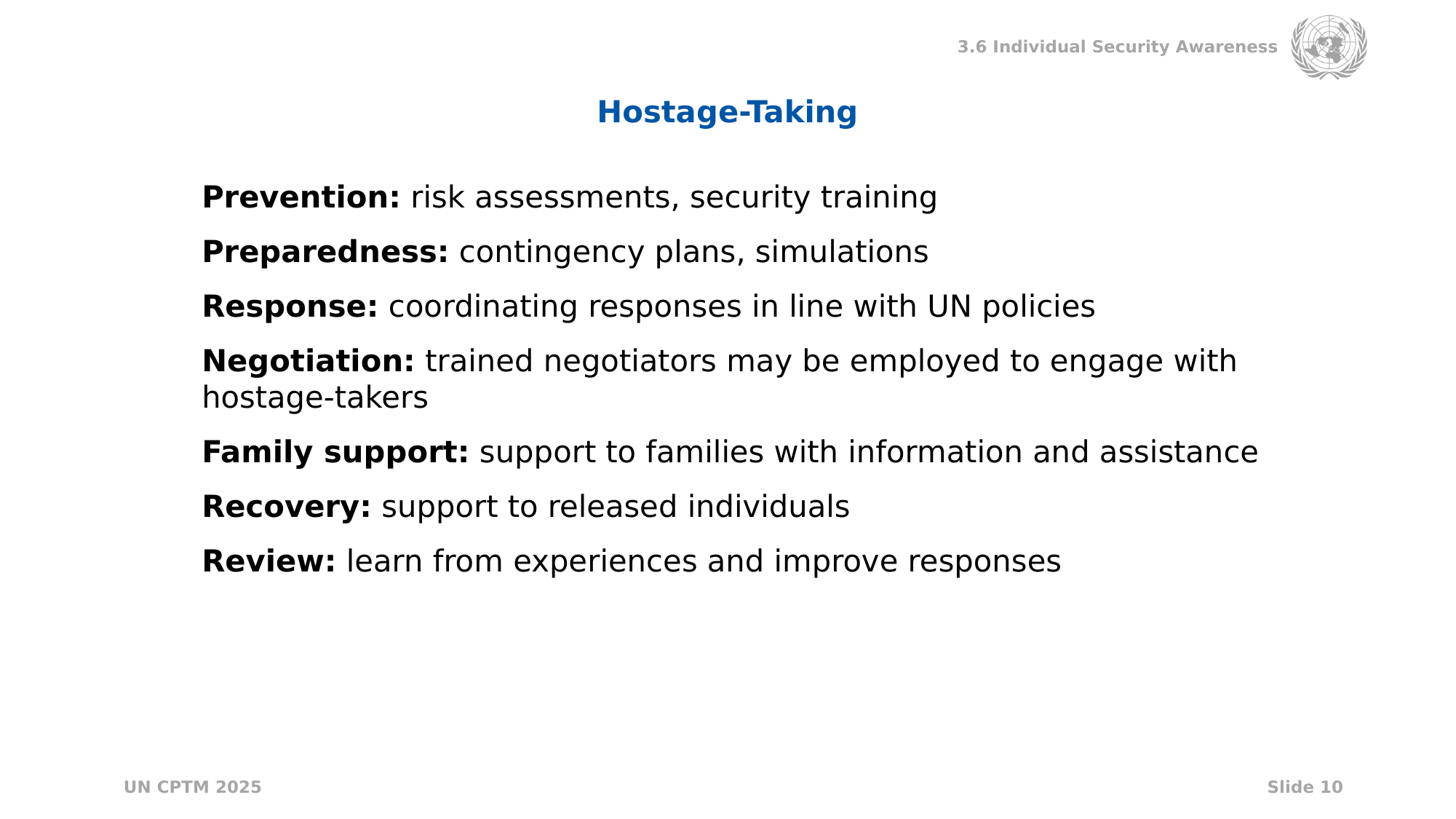

Hostage-Taking
Prevention: risk assessments, security training
Preparedness: contingency plans, simulations
Response: coordinating responses in line with UN policies
Negotiation: trained negotiators may be employed to engage with hostage-takers
Family support: support to families with information and assistance
Recovery: support to released individuals
Review: learn from experiences and improve responses